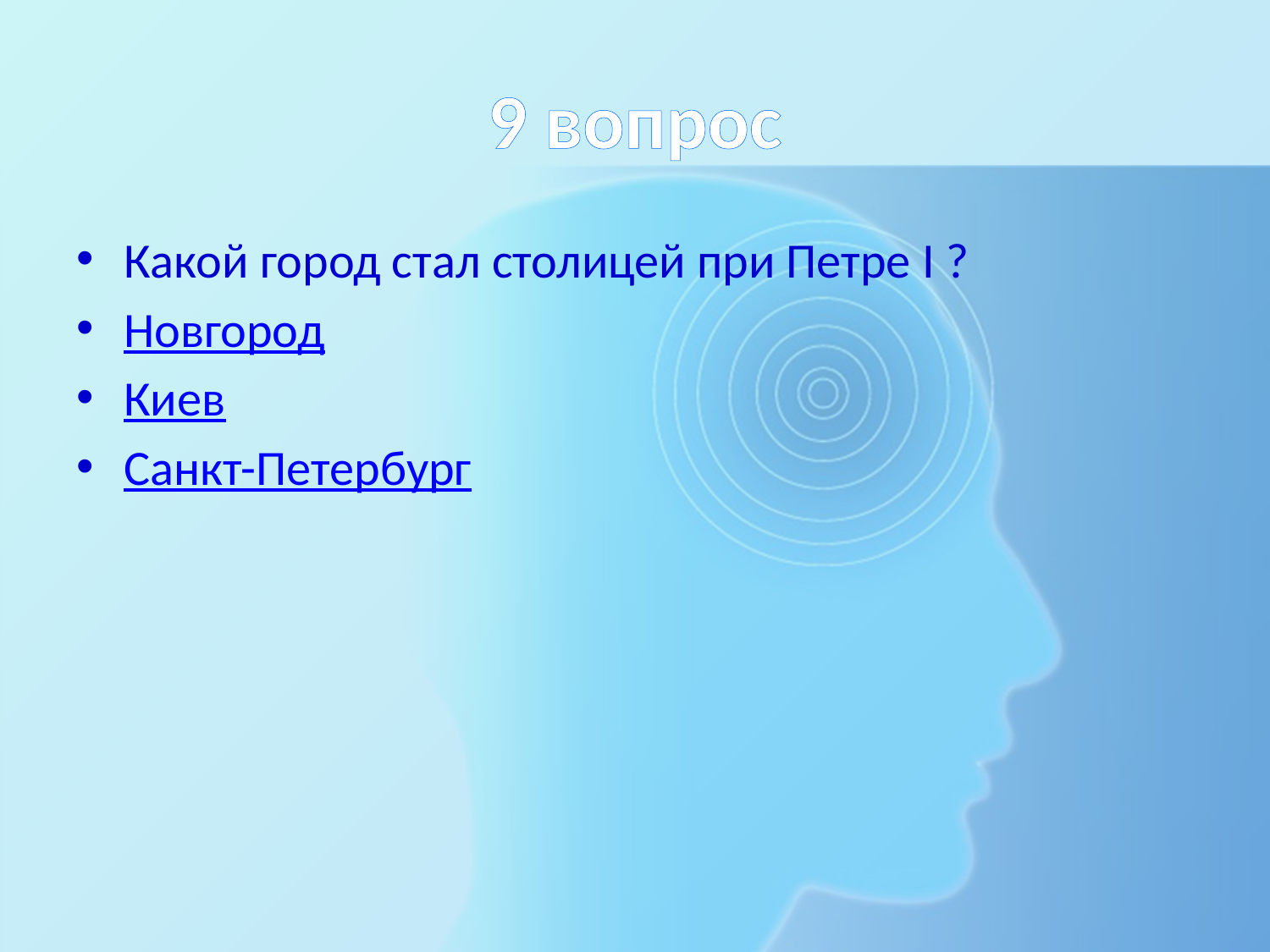

# 9 вопрос
Какой город стал столицей при Петре I ?
Новгород
Киев
Санкт-Петербург